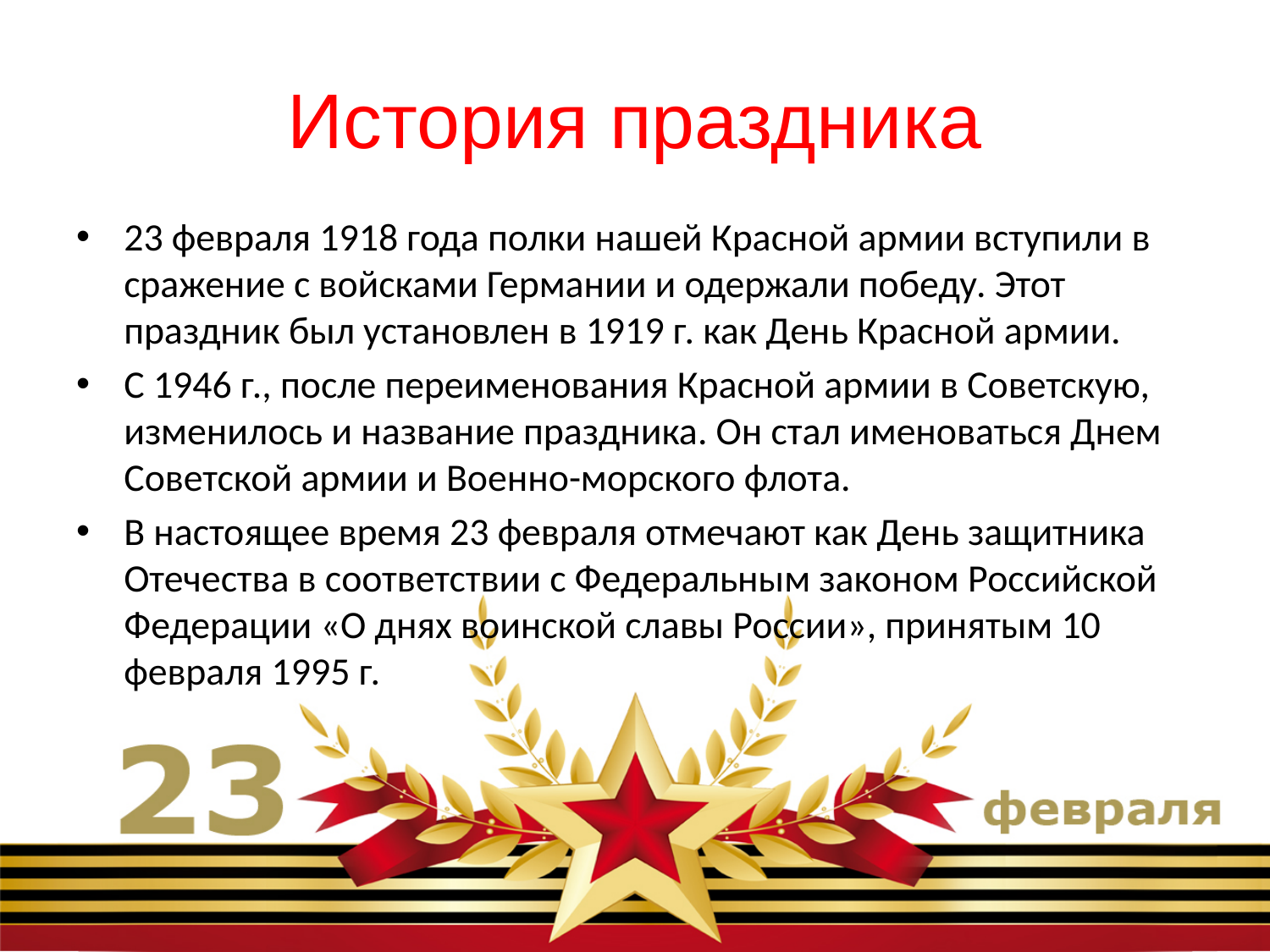

# История праздника
23 февраля 1918 года полки нашей Красной армии вступили в сражение с войсками Германии и одержали победу. Этот праздник был установлен в 1919 г. как День Красной армии.
С 1946 г., после переименования Красной армии в Советскую, изменилось и название праздника. Он стал именоваться Днем Советской армии и Военно-морского флота.
В настоящее время 23 февраля отмечают как День защитника Отечества в соответствии с Федеральным законом Российской Федерации «О днях воинской славы России», принятым 10 февраля 1995 г.